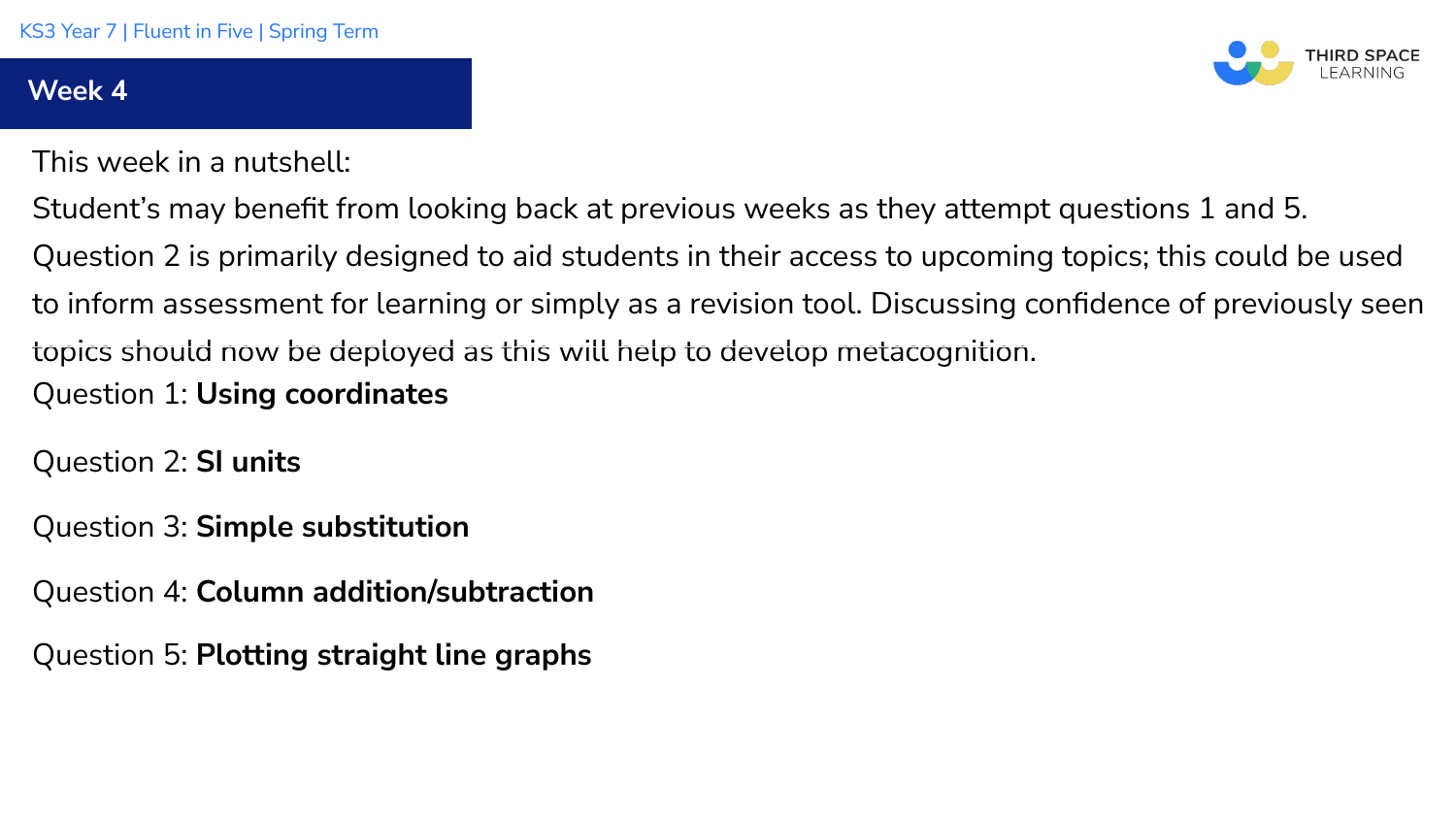

Week 4
| This week in a nutshell: Student’s may benefit from looking back at previous weeks as they attempt questions 1 and 5. Question 2 is primarily designed to aid students in their access to upcoming topics; this could be used to inform assessment for learning or simply as a revision tool. Discussing confidence of previously seen topics should now be deployed as this will help to develop metacognition. |
| --- |
| Question 1: Using coordinates |
| Question 2: SI units |
| Question 3: Simple substitution |
| Question 4: Column addition/subtraction |
| Question 5: Plotting straight line graphs |